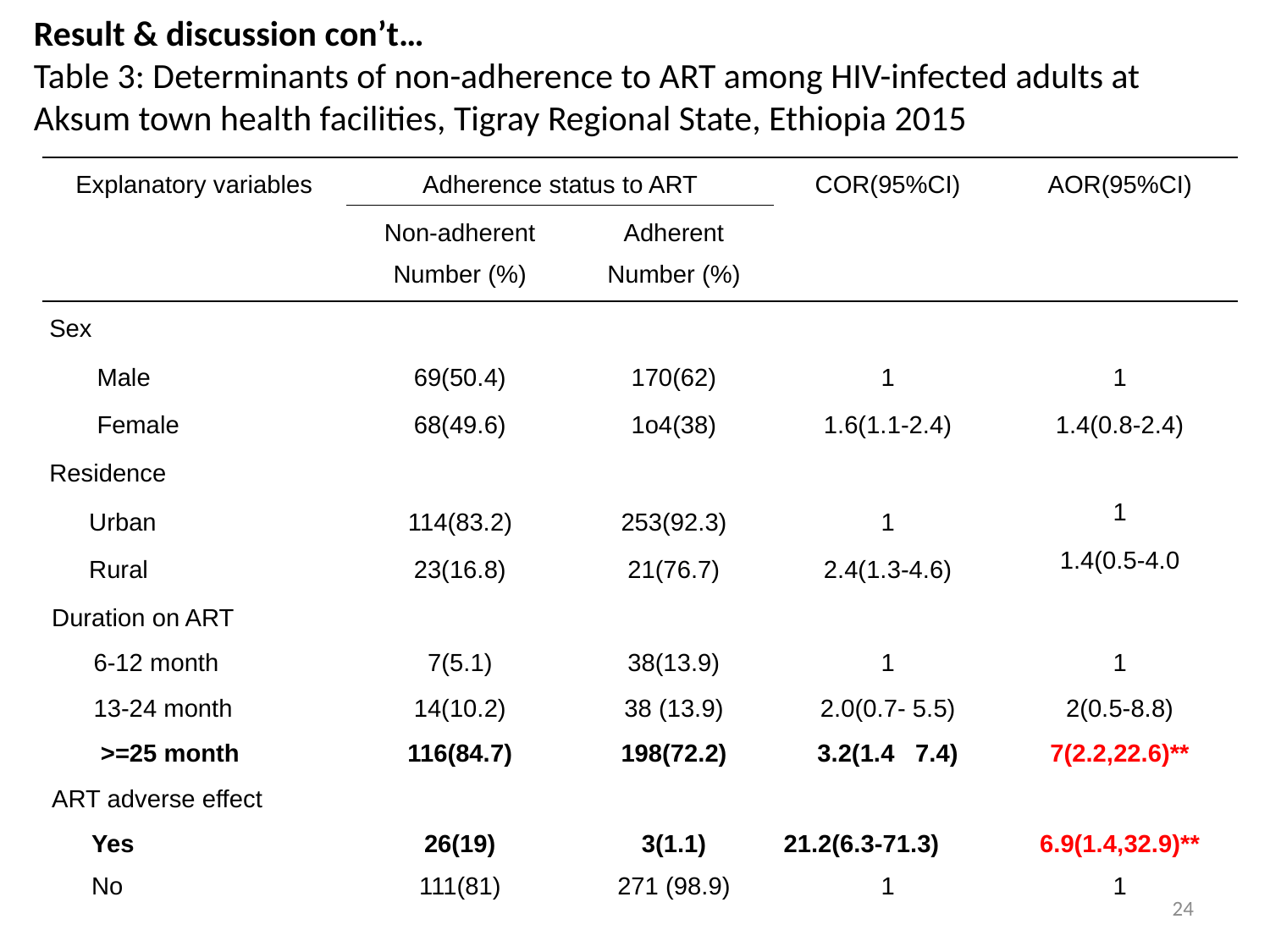

# Result & discussion con’t… Table 3: Determinants of non-adherence to ART among HIV-infected adults at Aksum town health facilities, Tigray Regional State, Ethiopia 2015
| Explanatory variables | Adherence status to ART |  | COR(95%CI) | AOR(95%CI) |
| --- | --- | --- | --- | --- |
|  | Non-adherent Number (%) | Adherent Number (%) |  |  |
| Sex |  |  |  |  |
| Male | 69(50.4) | 170(62) | 1 | 1 |
| Female | 68(49.6) | 1o4(38) | 1.6(1.1-2.4) | 1.4(0.8-2.4) |
| Residence |  |  |  |  |
| Urban | 114(83.2) | 253(92.3) | 1 | 1 |
| Rural | 23(16.8) | 21(76.7) | 2.4(1.3-4.6) | 1.4(0.5-4.0 |
| Duration on ART |  |  |  |  |
| 6-12 month | 7(5.1) | 38(13.9) | 1 | 1 |
| 13-24 month | 14(10.2) | 38 (13.9) | 2.0(0.7- 5.5) | 2(0.5-8.8) |
| >=25 month | 116(84.7) | 198(72.2) | 3.2(1.4 7.4) | 7(2.2,22.6)\*\* |
| ART adverse effect |  |  |  |  |
| Yes | 26(19) | 3(1.1) | 21.2(6.3-71.3) | 6.9(1.4,32.9)\*\* |
| No | 111(81) | 271 (98.9) | 1 | 1 |
24